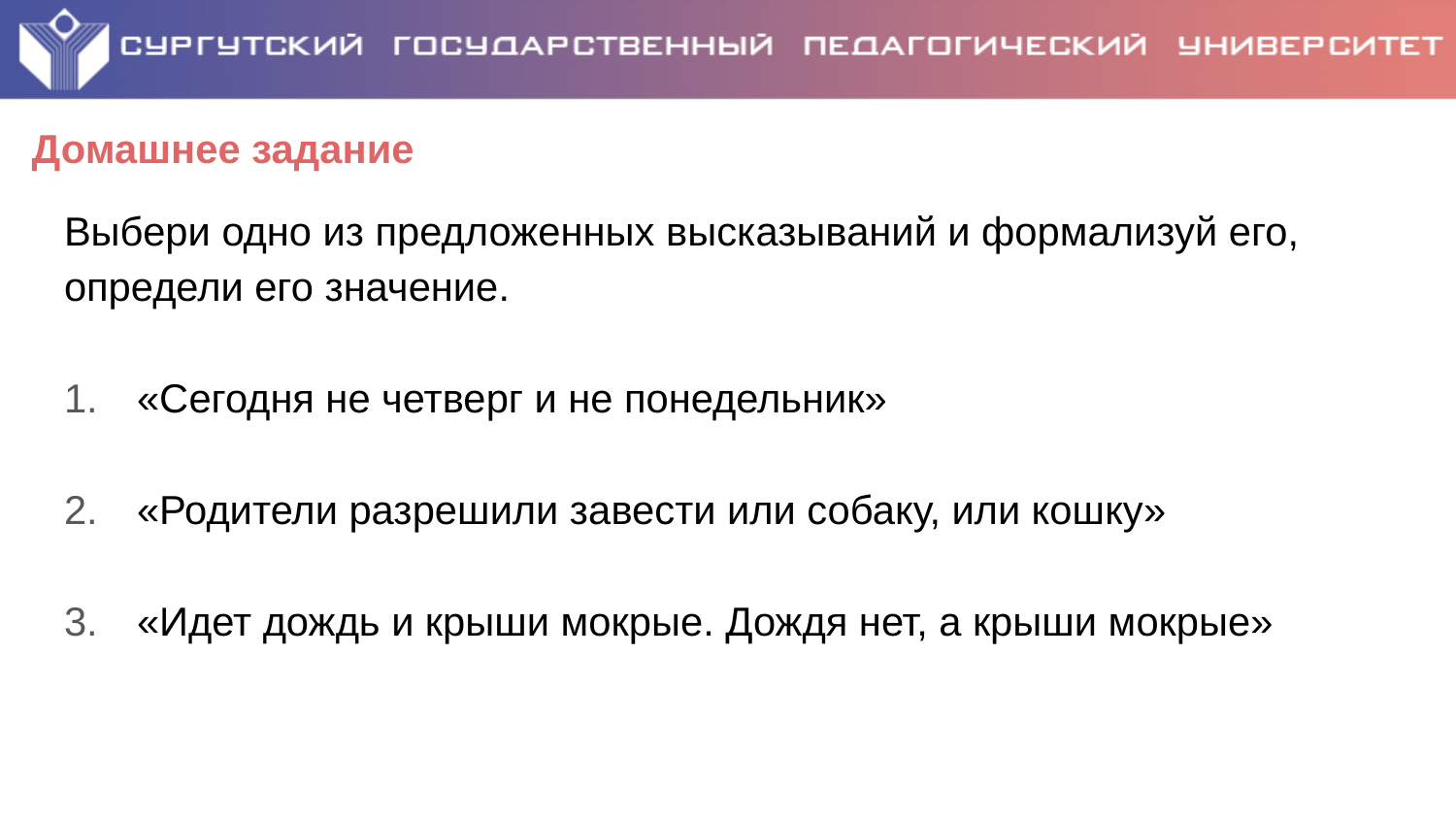

Домашнее задание
Выбери одно из предложенных высказываний и формализуй его, определи его значение.

«Сегодня не четверг и не понедельник»

«Родители разрешили завести или собаку, или кошку»

«Идет дождь и крыши мокрые. Дождя нет, а крыши мокрые»